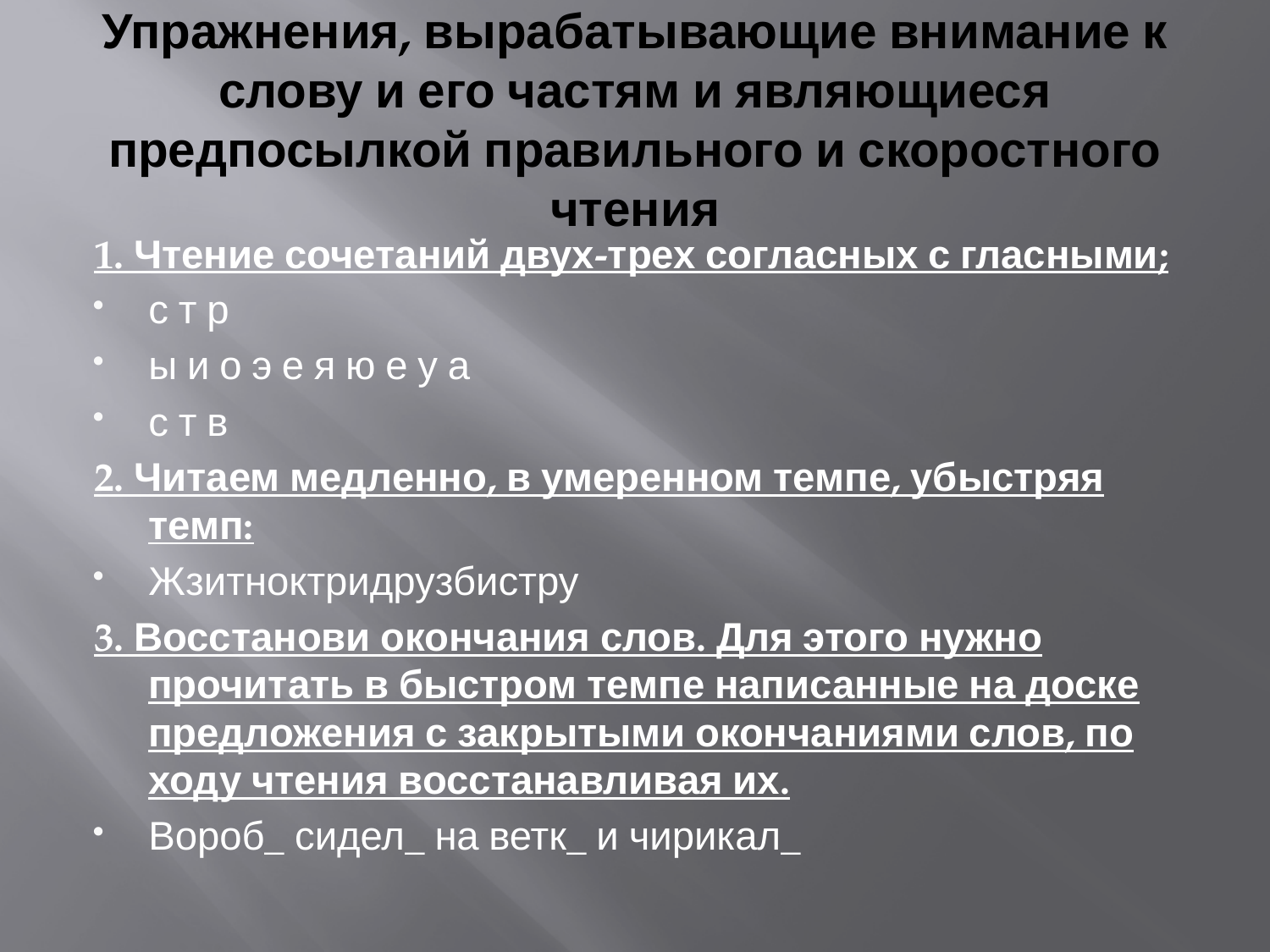

# Упражнения, вырабатывающие внимание к слову и его частям и являющиеся предпосылкой правильного и скоростного чтения
1. Чтение сочетаний двух-трех согласных с гласными;
с т р
ы и о э е я ю е у а
с т в
2. Читаем медленно, в умеренном темпе, убыстряя темп:
Жзитноктридрузбистру
3. Восстанови окончания слов. Для этого нужно прочитать в быстром темпе написанные на доске предложения с закрытыми окончаниями слов, по ходу чтения восстанавливая их.
Вороб_ сидел_ на ветк_ и чирикал_